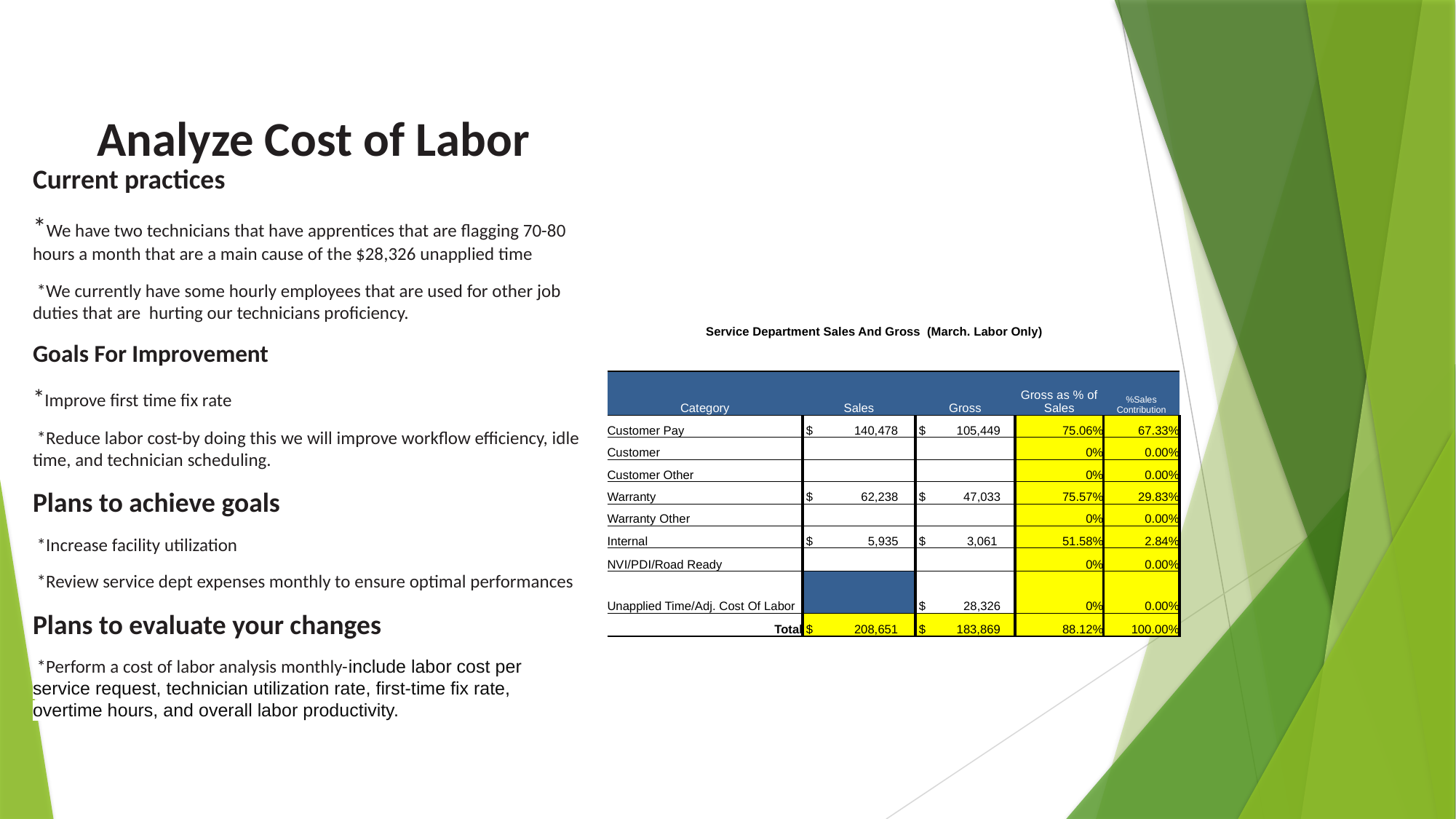

# Analyze Cost of Labor

Current practices
*We have two technicians that have apprentices that are flagging 70-80 hours a month that are a main cause of the $28,326 unapplied time
 *We currently have some hourly employees that are used for other job duties that are  hurting our technicians proficiency.
Goals For Improvement
*Improve first time fix rate
 *Reduce labor cost-by doing this we will improve workflow efficiency, idle time, and technician scheduling.
Plans to achieve goals
 *Increase facility utilization
 *Review service dept expenses monthly to ensure optimal performances
Plans to evaluate your changes
 *Perform a cost of labor analysis monthly-include labor cost per service request, technician utilization rate, first-time fix rate, overtime hours, and overall labor productivity.

| Service Department Sales And Gross (March. Labor Only) |  |  |  |  |
| --- | --- | --- | --- | --- |
|  |  |  |  |  |
| Category | Sales | Gross | Gross as % of Sales | %Sales Contribution |
| Customer Pay | $ 140,478 | $ 105,449 | 75.06% | 67.33% |
| Customer |  |  | 0% | 0.00% |
| Customer Other |  |  | 0% | 0.00% |
| Warranty | $ 62,238 | $ 47,033 | 75.57% | 29.83% |
| Warranty Other |  |  | 0% | 0.00% |
| Internal | $ 5,935 | $ 3,061 | 51.58% | 2.84% |
| NVI/PDI/Road Ready |  |  | 0% | 0.00% |
| Unapplied Time/Adj. Cost Of Labor |  | $ 28,326 | 0% | 0.00% |
| Total | $ 208,651 | $ 183,869 | 88.12% | 100.00% |